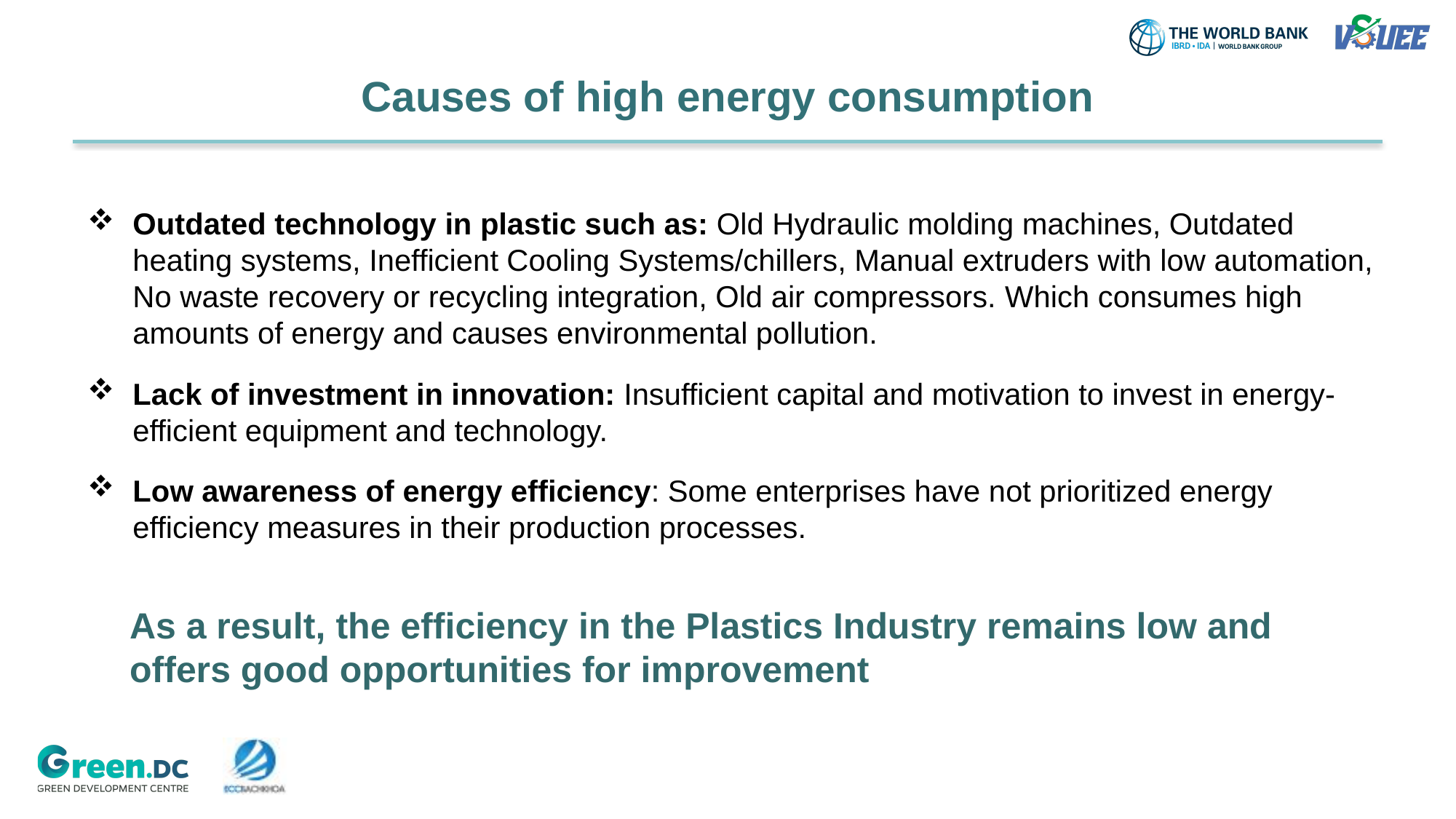

# Causes of high energy consumption
Outdated technology in plastic such as: Old Hydraulic molding machines, Outdated heating systems, Inefficient Cooling Systems/chillers, Manual extruders with low automation, No waste recovery or recycling integration, Old air compressors. Which consumes high amounts of energy and causes environmental pollution.
Lack of investment in innovation: Insufficient capital and motivation to invest in energy-efficient equipment and technology.
Low awareness of energy efficiency: Some enterprises have not prioritized energy efficiency measures in their production processes.
As a result, the efficiency in the Plastics Industry remains low and offers good opportunities for improvement